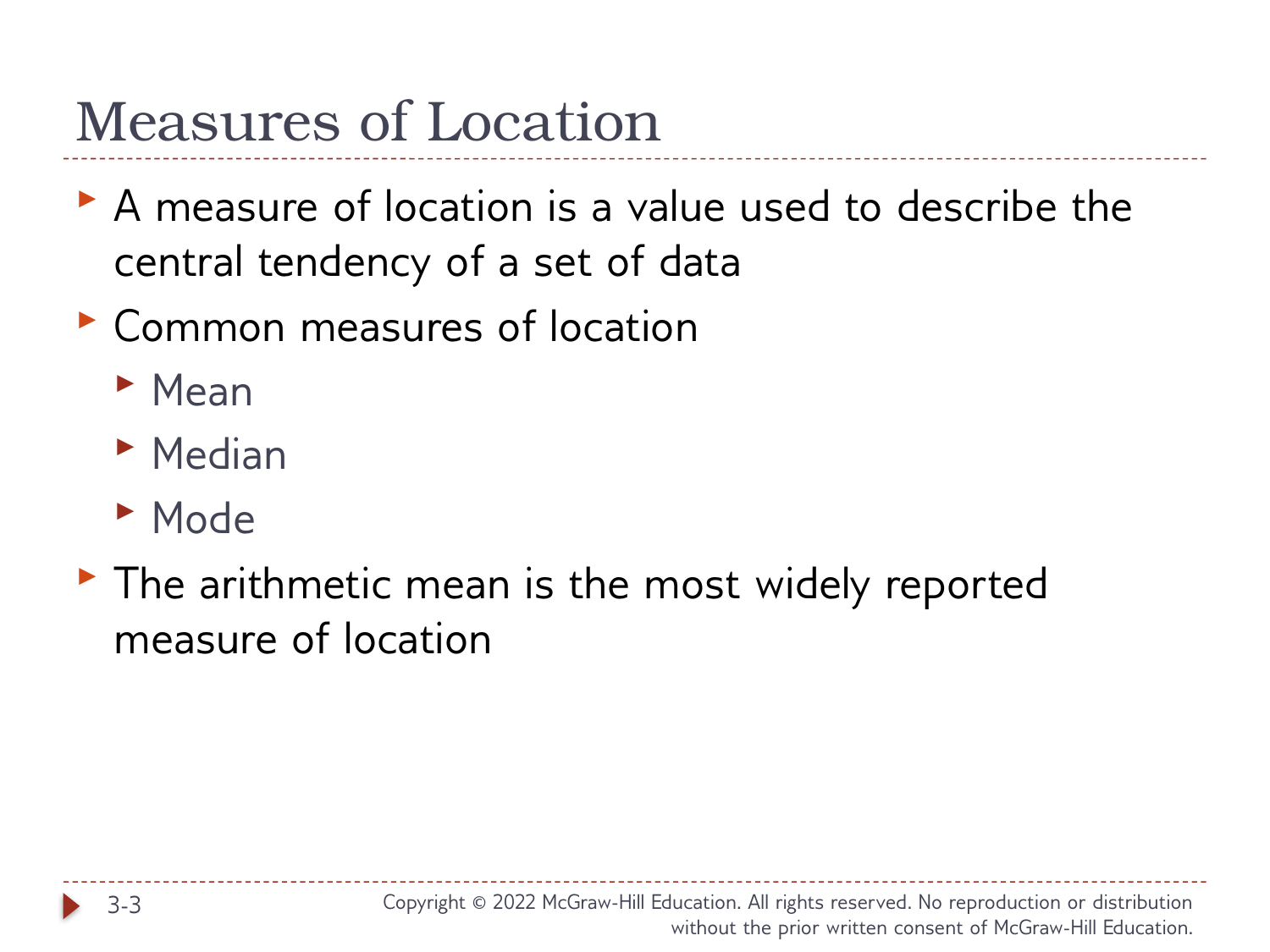

# Measures of Location
A measure of location is a value used to describe the central tendency of a set of data
Common measures of location
Mean
Median
Mode
The arithmetic mean is the most widely reported measure of location
3-3
Copyright © 2022 McGraw-Hill Education. All rights reserved. No reproduction or distribution without the prior written consent of McGraw-Hill Education.